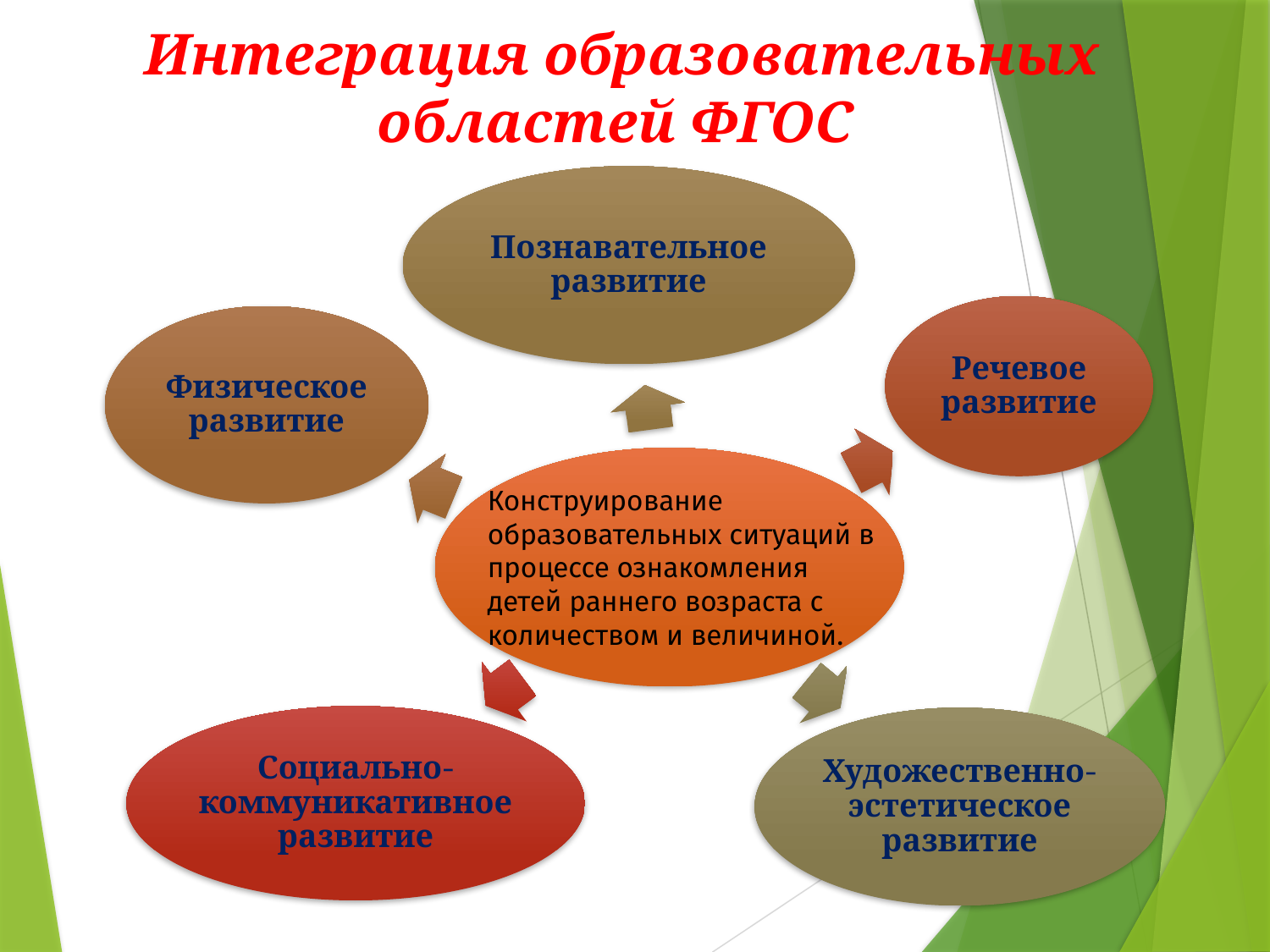

Интеграция образовательных областей ФГОС

Социально-коммуникативное развитие

Речевое развитие

Физическое развитие

Познавательное развитие

Художественно- эстетическое развитие
Конструирование образовательных ситуаций в процессе ознакомления детей раннего возраста с количеством и величиной.